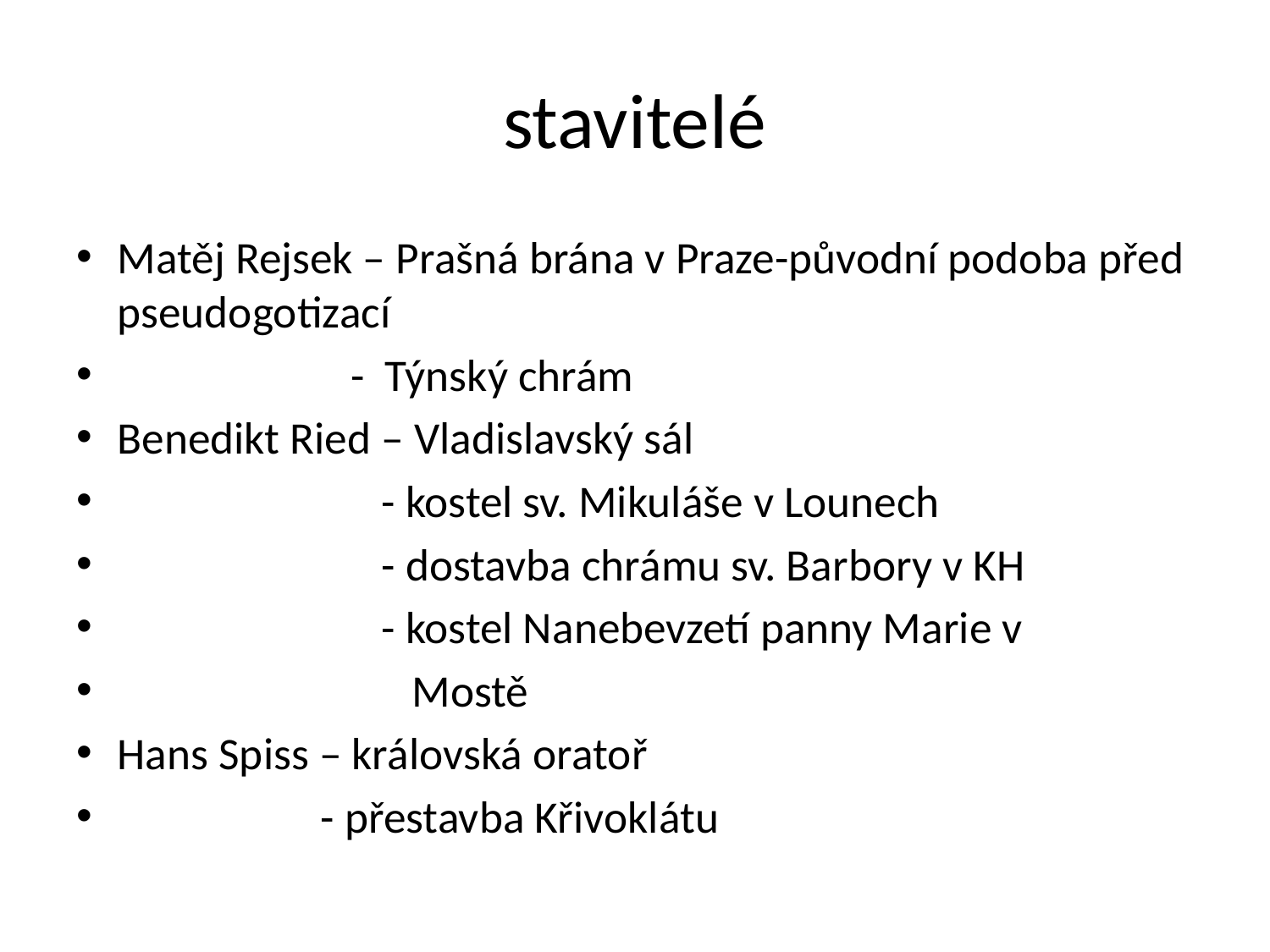

# stavitelé
Matěj Rejsek – Prašná brána v Praze-původní podoba před pseudogotizací
                       -  Týnský chrám
Benedikt Ried – Vladislavský sál
                          - kostel sv. Mikuláše v Lounech
                          - dostavba chrámu sv. Barbory v KH
                          - kostel Nanebevzetí panny Marie v
                             Mostě
Hans Spiss – královská oratoř
                    - přestavba Křivoklátu